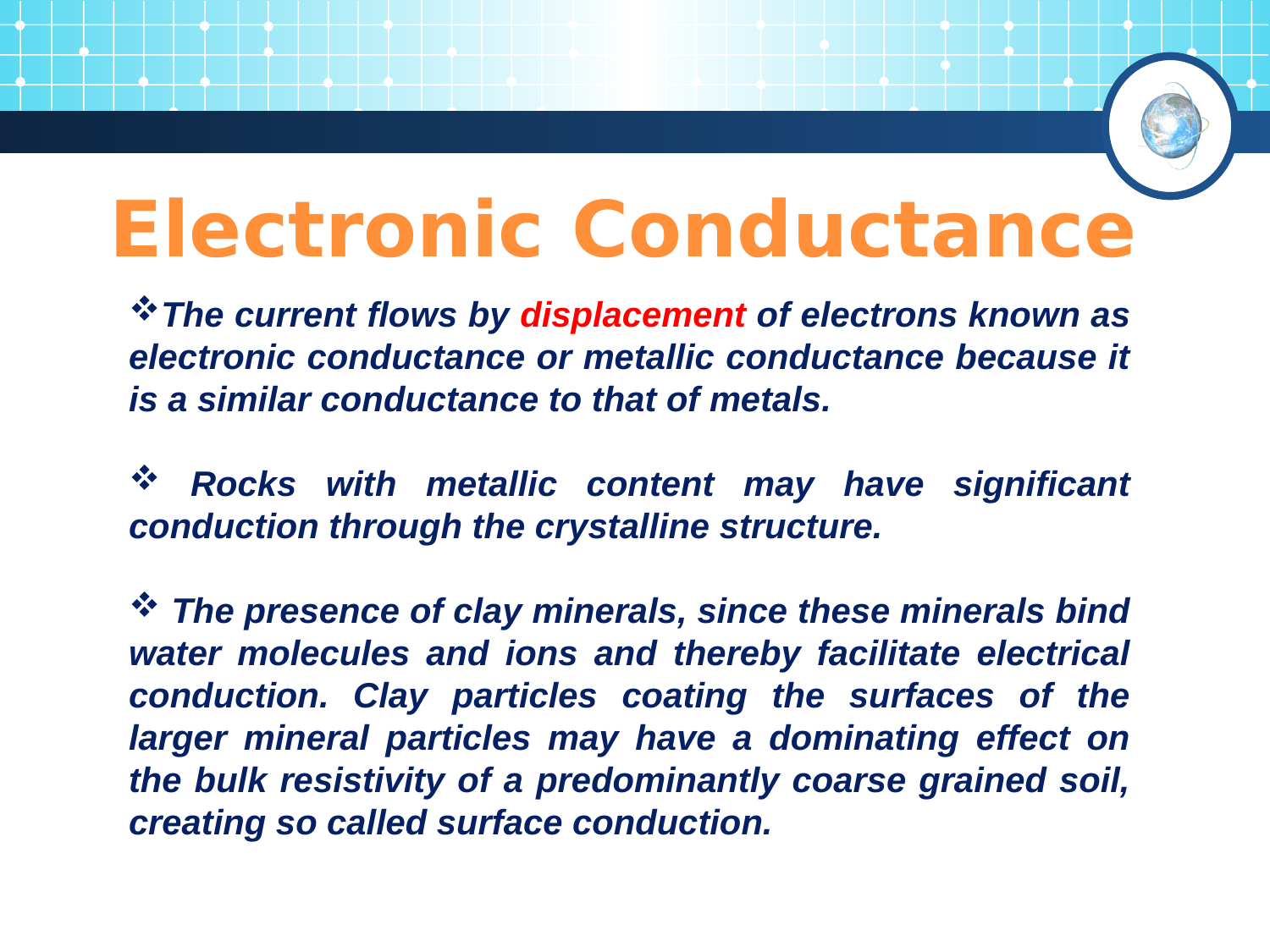

Electronic Conductance
The current flows by displacement of electrons known as electronic conductance or metallic conductance because it is a similar conductance to that of metals.

 Rocks with metallic content may have significant conduction through the crystalline structure.

 The presence of clay minerals, since these minerals bind water molecules and ions and thereby facilitate electrical conduction. Clay particles coating the surfaces of the larger mineral particles may have a dominating effect on the bulk resistivity of a predominantly coarse grained soil, creating so called surface conduction.